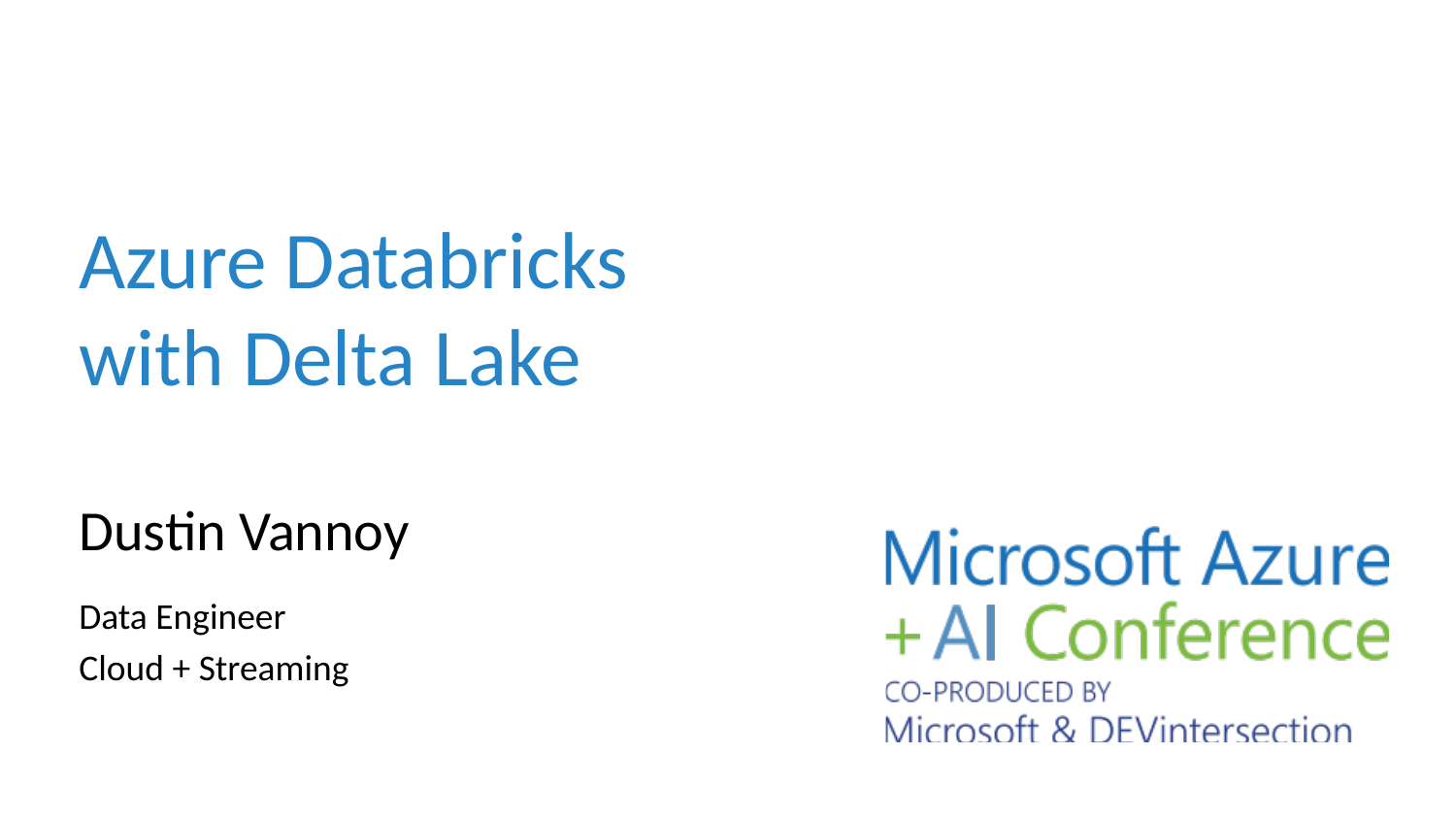

Azure Databricks with Delta Lake
Dustin Vannoy
Data Engineer
Cloud + Streaming